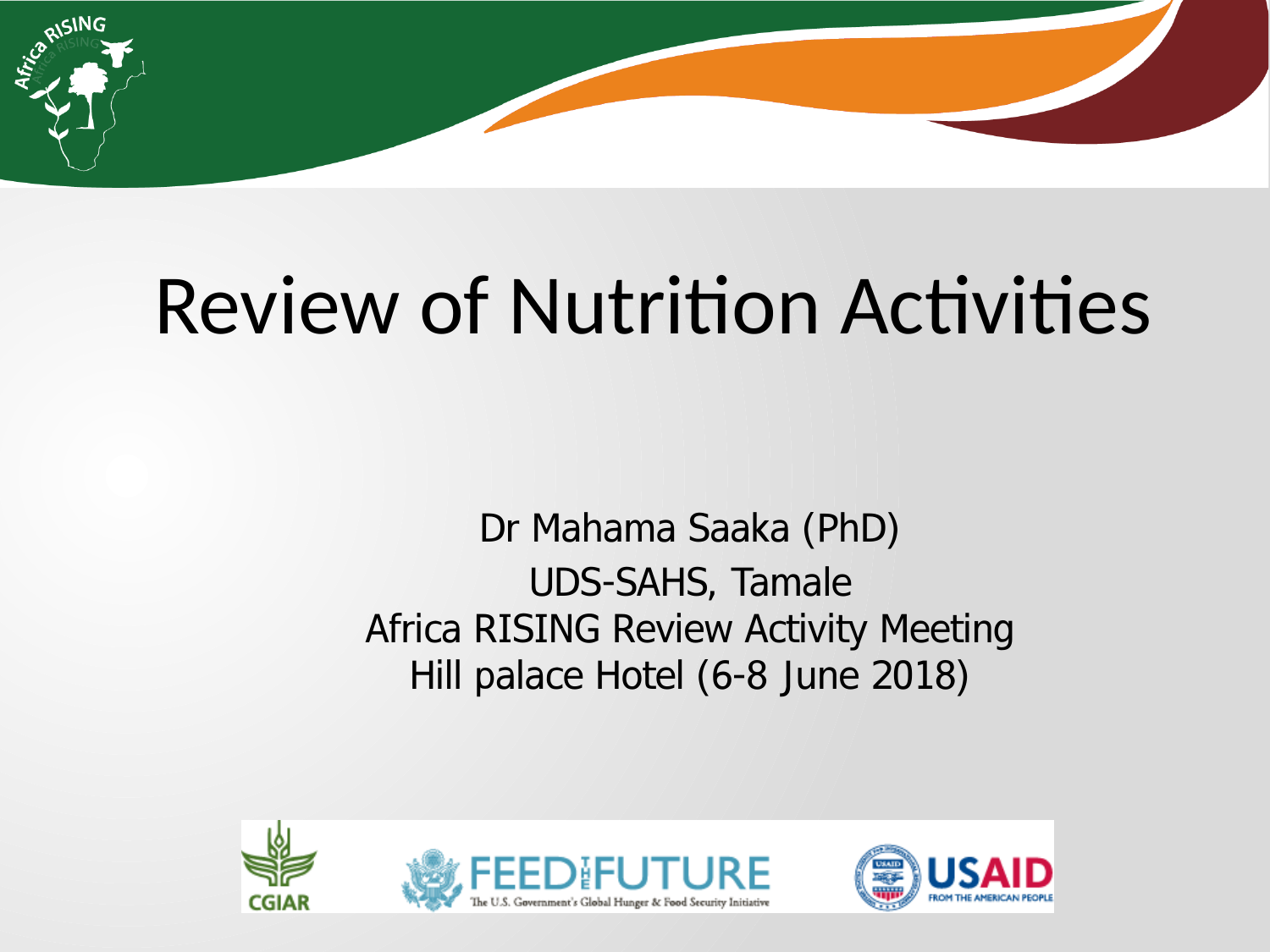

Review of Nutrition Activities
Dr Mahama Saaka (PhD)
UDS-SAHS, Tamale
Africa RISING Review Activity Meeting
Hill palace Hotel (6-8 June 2018)